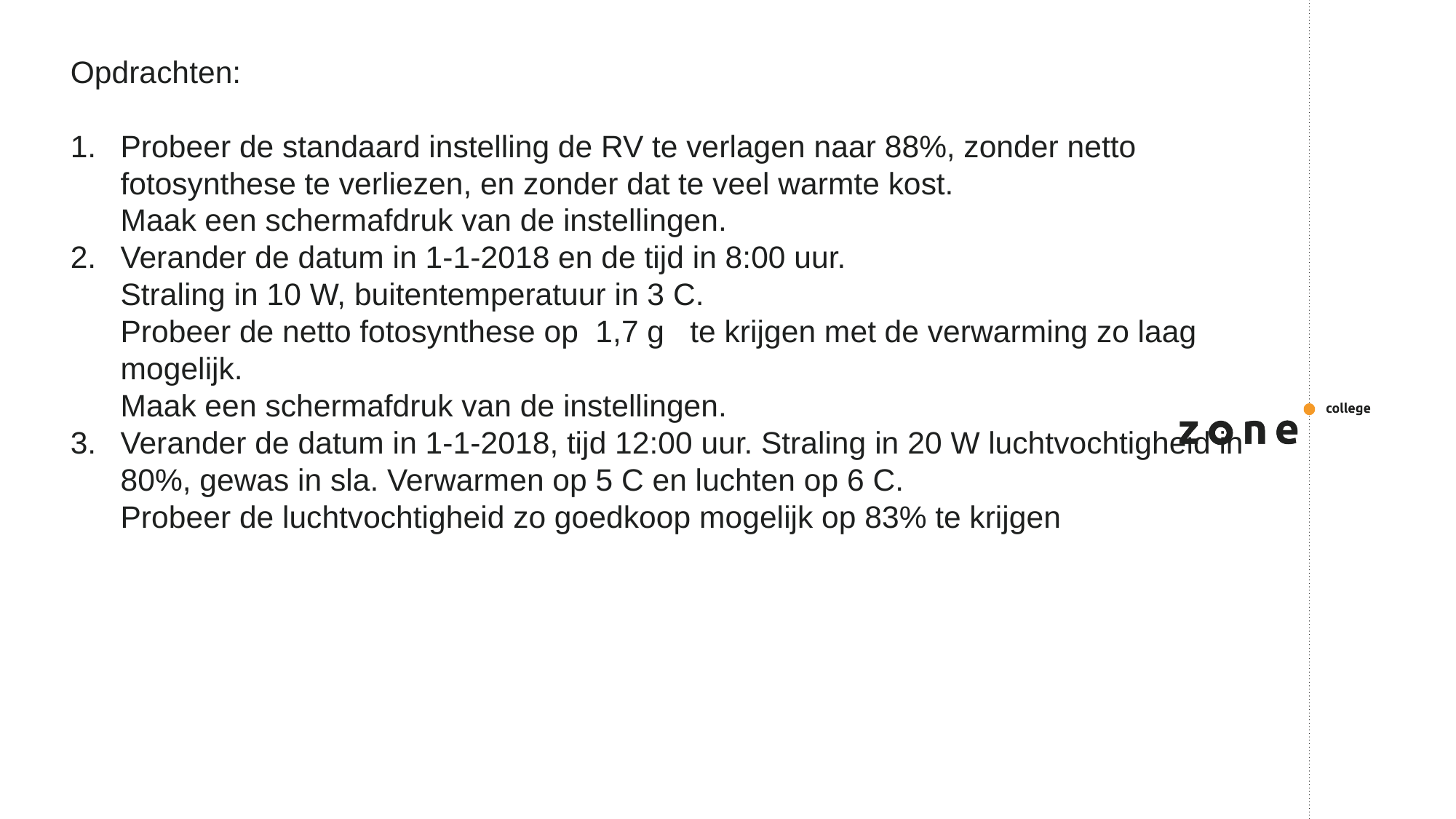

Opdrachten:

Probeer de standaard instelling de RV te verlagen naar 88%, zonder netto fotosynthese te verliezen, en zonder dat te veel warmte kost.
Maak een schermafdruk van de instellingen.
Verander de datum in 1-1-2018 en de tijd in 8:00 uur.
Straling in 10 W, buitentemperatuur in 3 C.
Probeer de netto fotosynthese op  1,7 g   te krijgen met de verwarming zo laag mogelijk.
Maak een schermafdruk van de instellingen.
Verander de datum in 1-1-2018, tijd 12:00 uur. Straling in 20 W luchtvochtigheid in 80%, gewas in sla. Verwarmen op 5 C en luchten op 6 C.
Probeer de luchtvochtigheid zo goedkoop mogelijk op 83% te krijgen